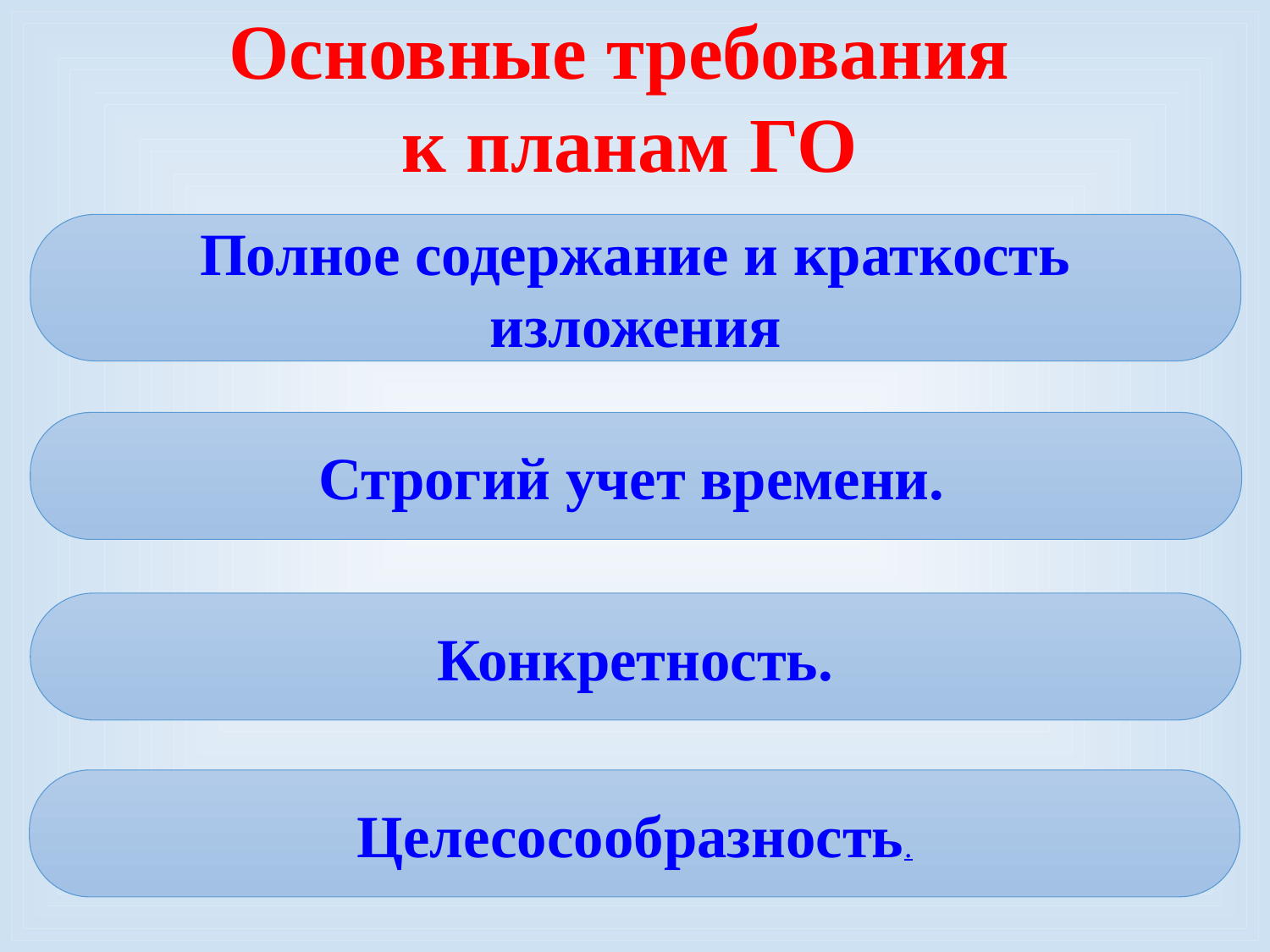

Основные требования
к планам ГО
Полное содержание и краткость изложения
Строгий учет времени.
Конкретность.
Целесосообразность.